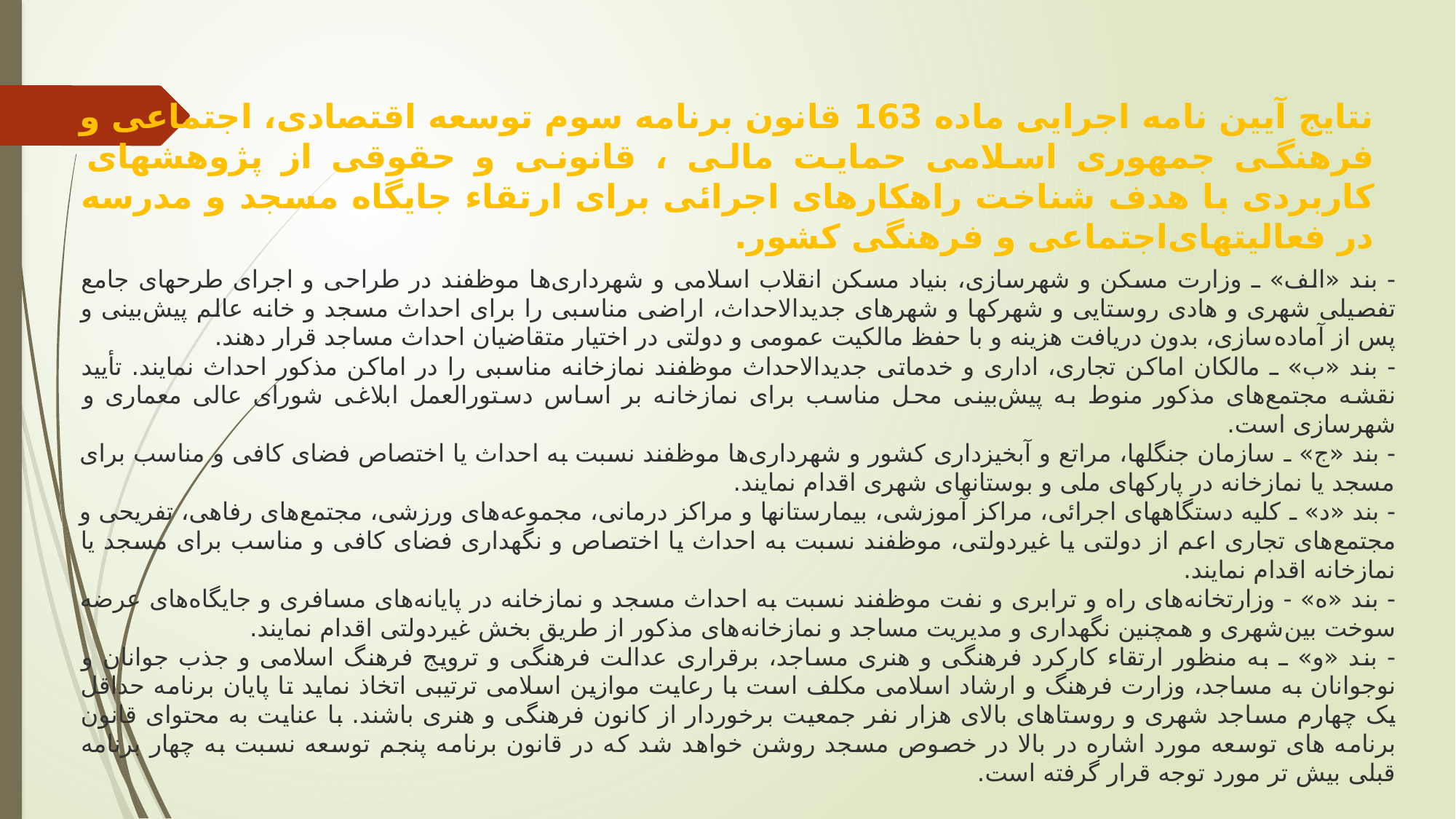

# نتایج آیین نامه اجرایی ماده 163 قانون برنامه سوم توسعه اقتصادی، اجتماعی و فرهنگی جمهوری اسلامی حمایت مالی ، قانونی و حقوقی از پژوهشهای کاربردی با هدف شناخت راهکارهای اجرائی برای ارتقاء جایگاه مسجد و مدرسه در فعالیتهای‌اجتماعی و فرهنگی کشور.
- بند «الف» ـ وزارت مسکن و شهرسازی، بنیاد مسکن انقلاب اسلامی و شهرداری‌ها موظفند در طراحی و اجرای طرحهای جامع تفصیلی شهری و هادی روستایی و شهرکها و شهرهای جدید‌الاحداث، اراضی مناسبی را برای احداث مسجد و خانه عالم پیش‌بینی و پس از آماده‌سازی، بدون دریافت هزینه و با حفظ مالکیت عمومی و دولتی در اختیار متقاضیان احداث مساجد قرار دهند.
- بند «ب» ـ مالکان اماکن تجاری، اداری و خدماتی جدید‌الاحداث موظفند نمازخانه مناسبی را در اماکن مذکور احداث نمایند. تأیید نقشه مجتمع‌های مذکور منوط به پیش‌بینی محل مناسب برای نمازخانه بر اساس دستورالعمل ابلاغی شورای عالی معماری و شهرسازی است.
- بند «ج» ـ سازمان جنگلها، مراتع و آبخیزداری کشور و شهرداری‌ها موظفند نسبت به احداث یا اختصاص فضای کافی و مناسب برای مسجد یا نمازخانه در پارکهای ملی و بوستانهای شهری اقدام نمایند.
- بند «د» ـ کلیه دستگاههای اجرائی، مراکز آموزشی، بیمارستانها و مراکز درمانی، مجموعه‌های ورزشی، مجتمع‌های رفاهی، تفریحی و مجتمع‌های تجاری اعم از دولتی یا غیردولتی، موظفند نسبت به احداث یا اختصاص و نگهداری فضای کافی و مناسب برای مسجد یا نمازخانه اقدام نمایند.
- بند «ه» - وزارتخانه‌های راه و ترابری و نفت موظفند نسبت به احداث مسجد و نمازخانه در پایانه‌های مسافری و جایگاه‌های عرضه سوخت بین‌شهری و همچنین نگهداری و مدیریت مساجد و نمازخانه‌های مذکور از طریق بخش غیردولتی اقدام نمایند.
- بند «و» ـ به منظور ارتقاء کارکرد فرهنگی و هنری مساجد، برقراری عدالت فرهنگی و ترویج فرهنگ اسلامی و جذب جوانان و نوجوانان به مساجد، وزارت فرهنگ و ارشاد اسلامی مکلف است با رعایت موازین اسلامی ترتیبی اتخاذ نماید تا پایان برنامه حداقل یک چهارم مساجد شهری و روستاهای بالای هزار نفر جمعیت برخوردار از کانون فرهنگی و هنری باشند. با عنایت به محتوای قانون برنامه های توسعه مورد اشاره در بالا در خصوص مسجد روشن خواهد شد که در قانون برنامه پنجم توسعه نسبت به چهار برنامه قبلی بیش تر مورد توجه قرار گرفته است.